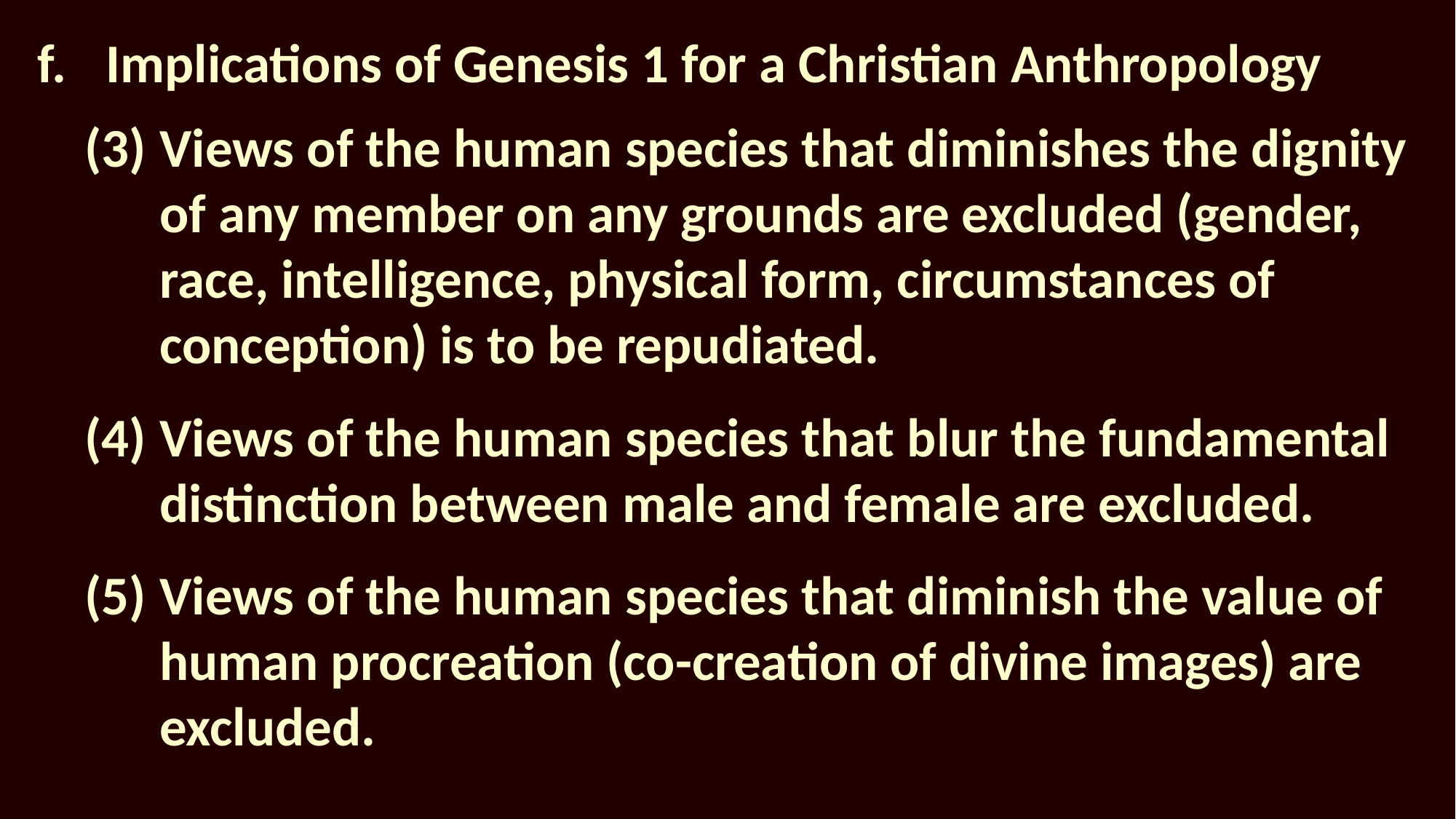

# f.	Implications of Genesis 1 for a Christian Anthropology
(3)	Views of the human species that diminishes the dignity of any member on any grounds are excluded (gender, race, intelligence, physical form, circumstances of conception) is to be repudiated.
(4)	Views of the human species that blur the fundamental distinction between male and female are excluded.
(5)	Views of the human species that diminish the value of human procreation (co-creation of divine images) are excluded.